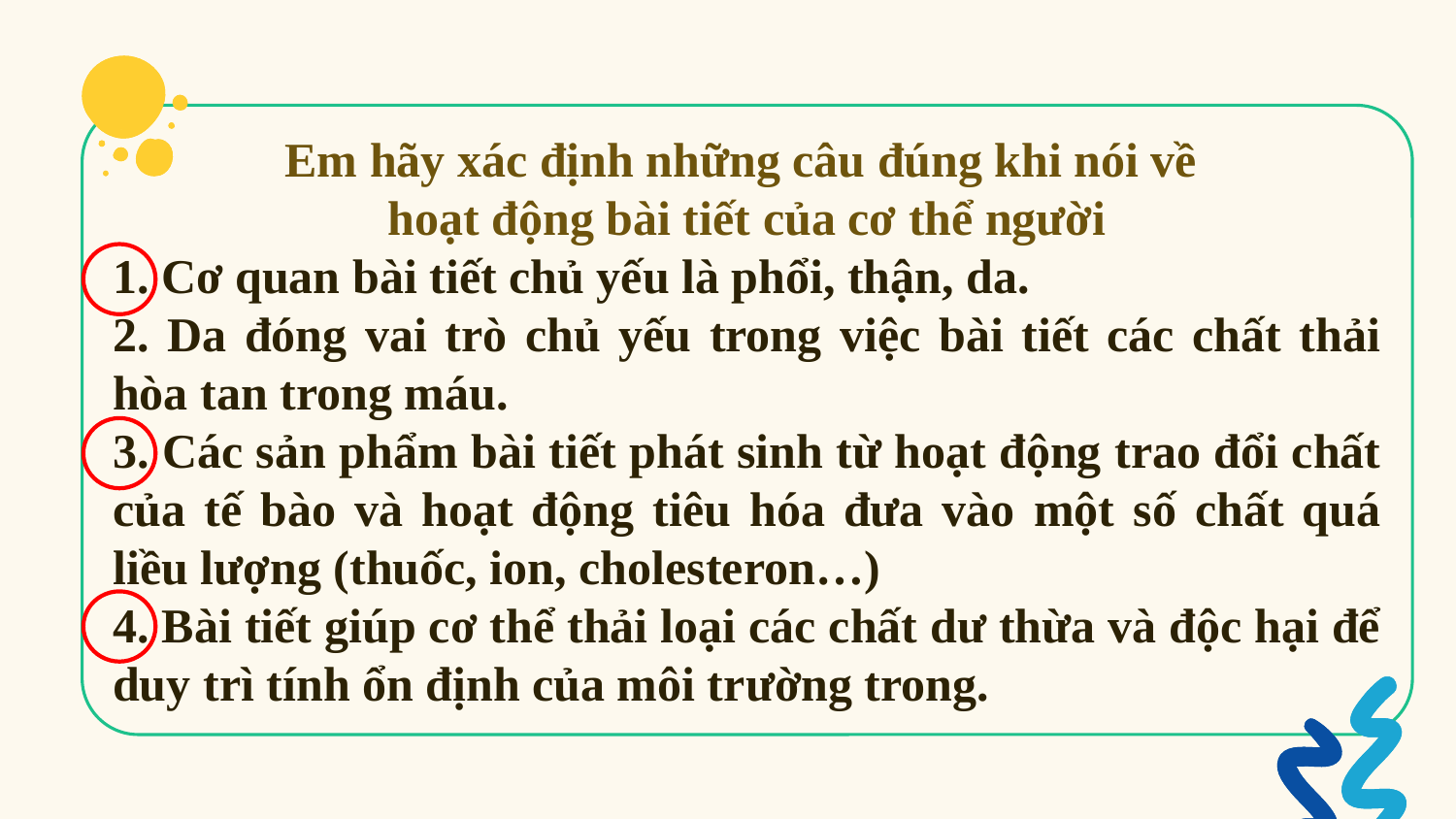

Em hãy xác định những câu đúng khi nói về
hoạt động bài tiết của cơ thể người
1. Cơ quan bài tiết chủ yếu là phổi, thận, da.
2. Da đóng vai trò chủ yếu trong việc bài tiết các chất thải hòa tan trong máu.
3. Các sản phẩm bài tiết phát sinh từ hoạt động trao đổi chất của tế bào và hoạt động tiêu hóa đưa vào một số chất quá liều lượng (thuốc, ion, cholesteron…)
4. Bài tiết giúp cơ thể thải loại các chất dư thừa và độc hại để duy trì tính ổn định của môi trường trong.